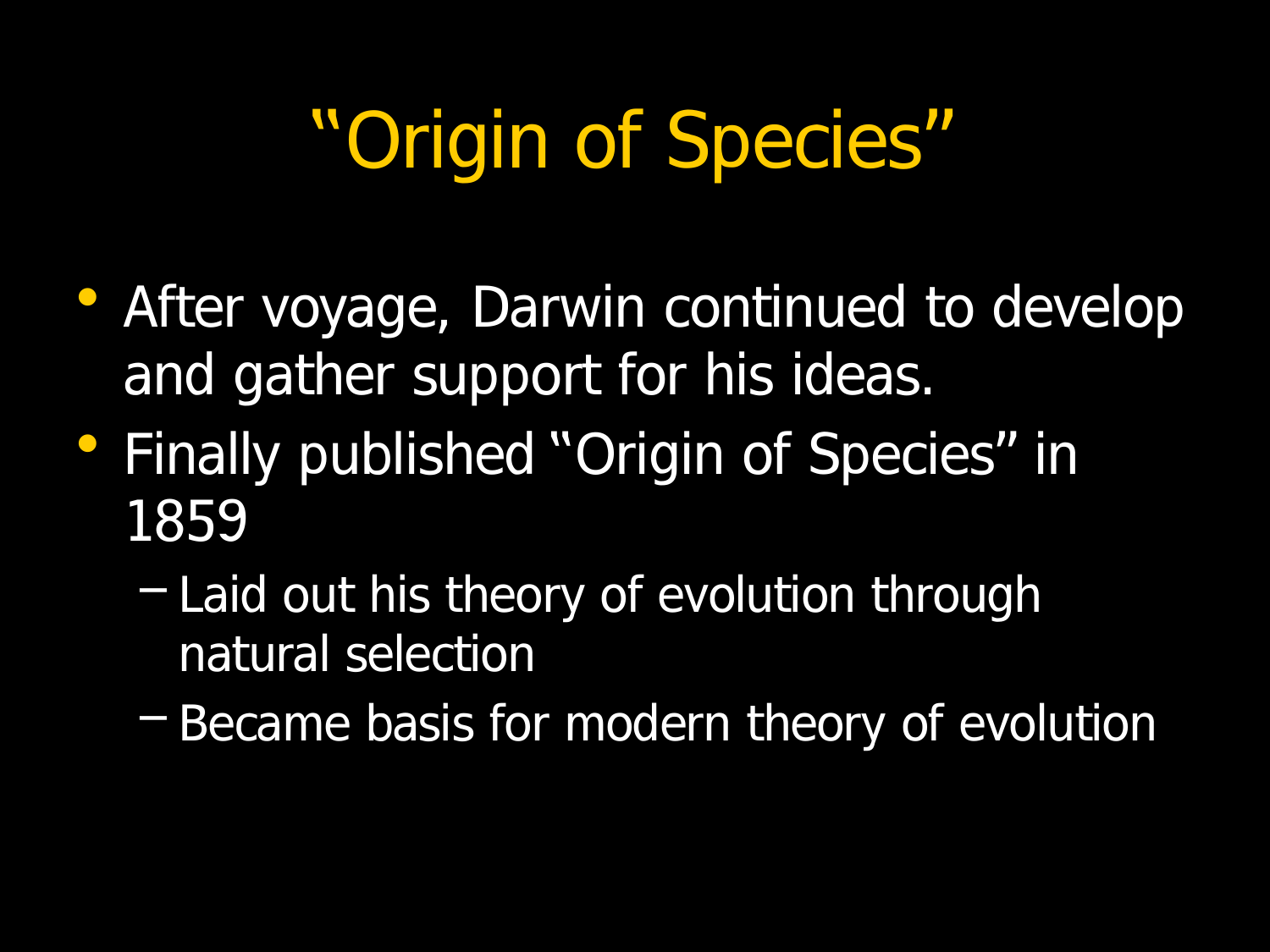

# “Origin of Species”
After voyage, Darwin continued to develop and gather support for his ideas.
Finally published “Origin of Species” in 1859
Laid out his theory of evolution through natural selection
Became basis for modern theory of evolution